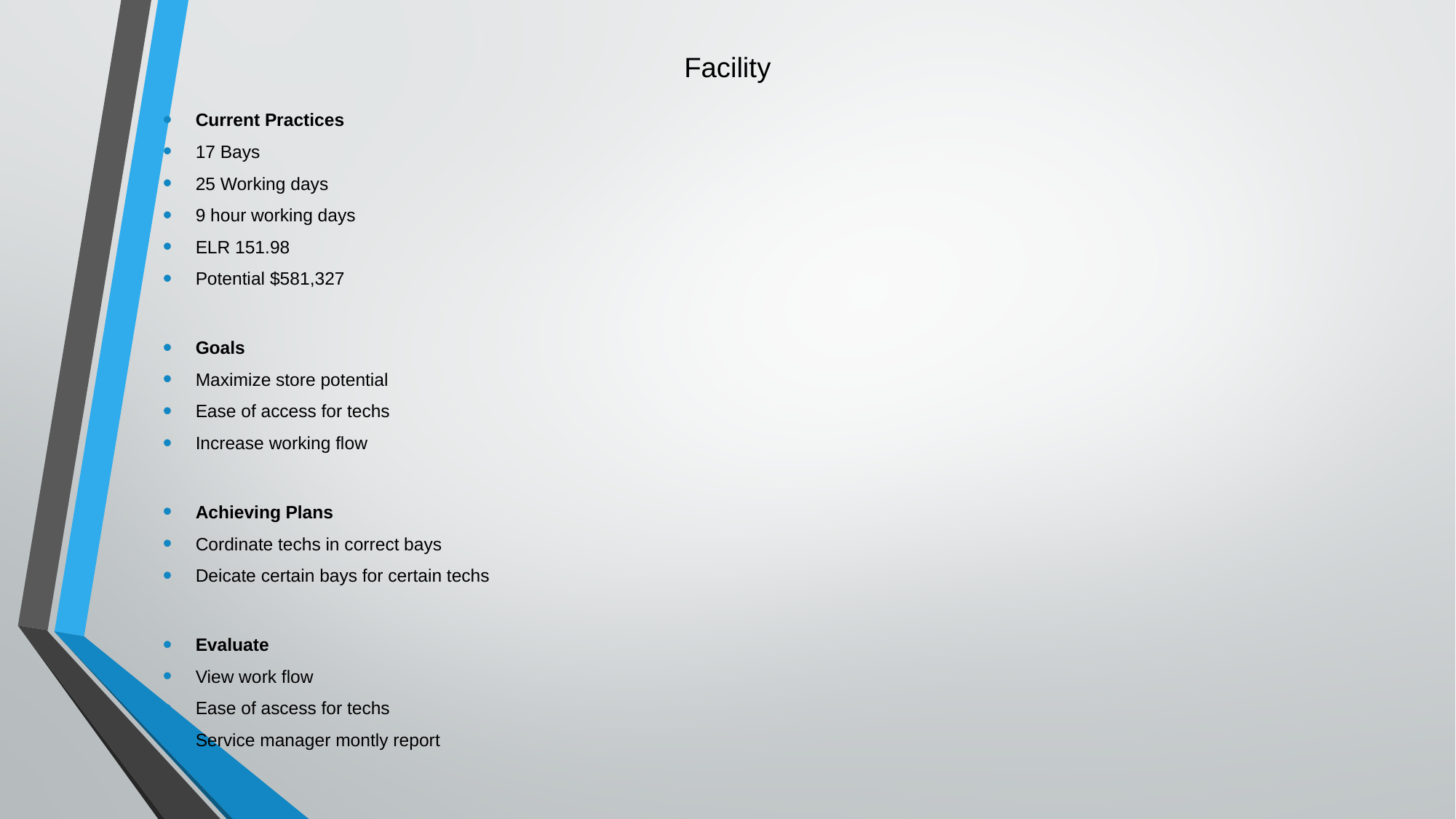

# Facility
Current Practices
17 Bays
25 Working days
9 hour working days
ELR 151.98
Potential $581,327

Goals
Maximize store potential
Ease of access for techs
Increase working flow

Achieving Plans
Cordinate techs in correct bays
Deicate certain bays for certain techs

Evaluate
View work flow
Ease of ascess for techs
Service manager montly report